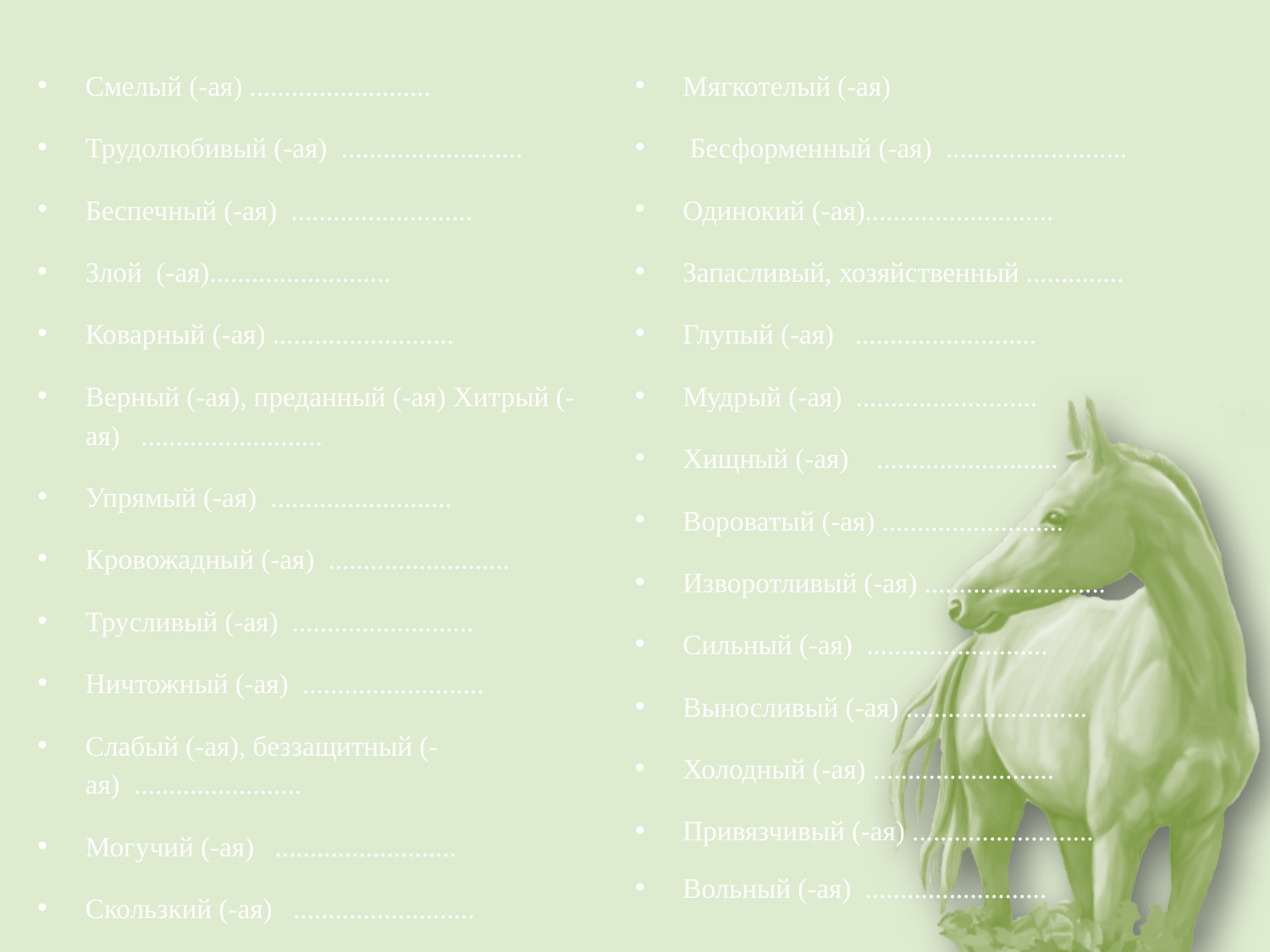

Смелый (-ая) ..........................
Трудолюбивый (-ая)  ..........................
Беспечный (-ая)  ..........................
Злой  (-ая)..........................
Коварный (-ая) ..........................
Верный (-ая), преданный (-ая) Хитрый (-ая)   ..........................
Упрямый (-ая)  ..........................
Кровожадный (-ая)  ..........................
Трусливый (-ая)  ..........................
Ничтожный (-ая)  ..........................
Слабый (-ая), беззащитный (-ая)  ........................
Могучий (-ая)   ..........................
Скользкий (-ая)   ..........................
Мягкотелый (-ая)
 Бесформенный (-ая)  ..........................
Одинокий (-ая)...........................
Запасливый, хозяйственный ..............
Глупый (-ая)   ..........................
Мудрый (-ая)  ..........................
Хищный (-ая)    ..........................
Вороватый (-ая) ..........................
Изворотливый (-ая) ..........................
Сильный (-ая)  ..........................
Выносливый (-ая) ..........................
Холодный (-ая) ..........................
Привязчивый (-ая) ..........................
Вольный (-ая)  ..........................